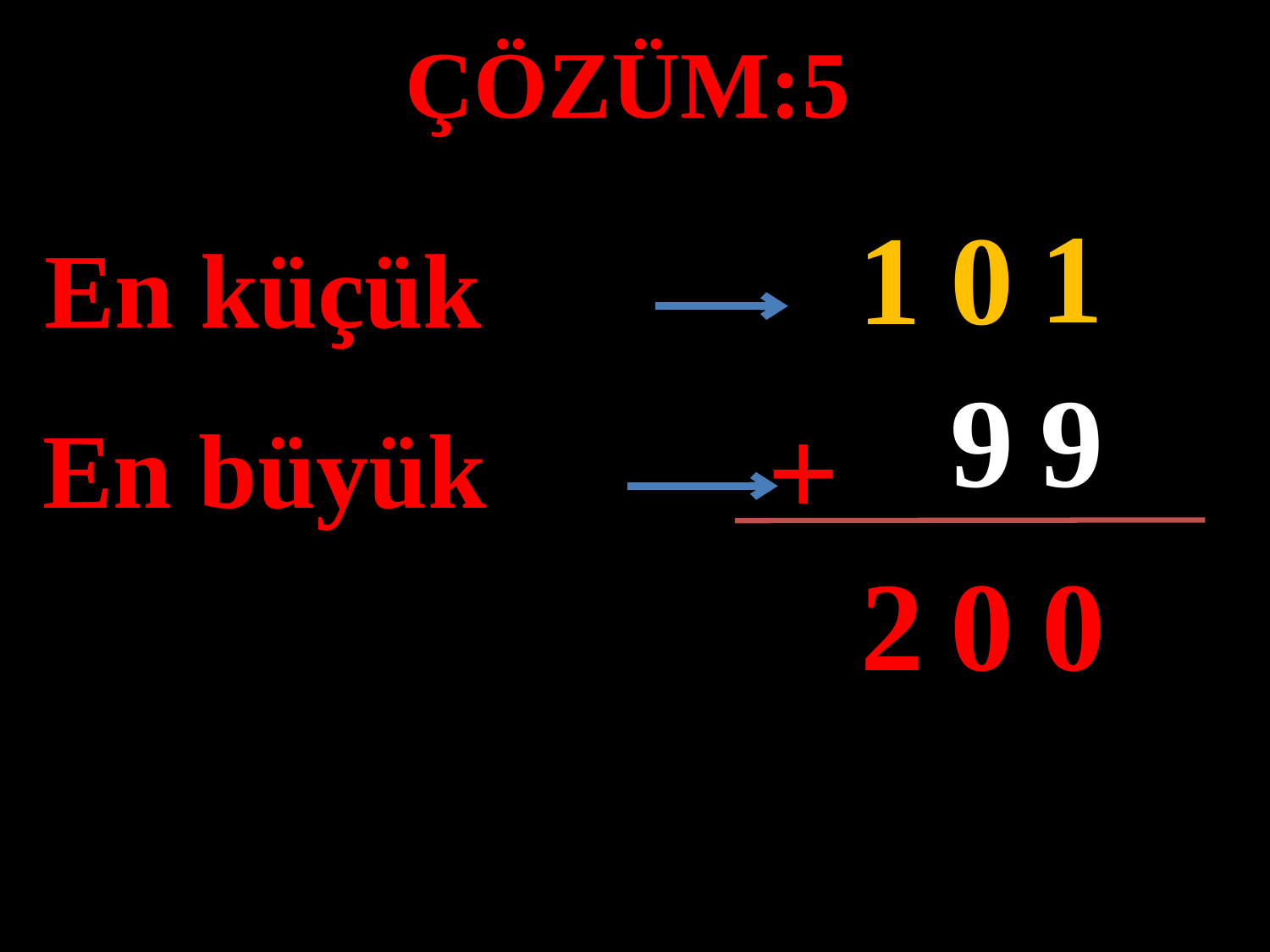

ÇÖZÜM:5
1
1
0
En küçük
#
9
9
+
En büyük
2
0
0